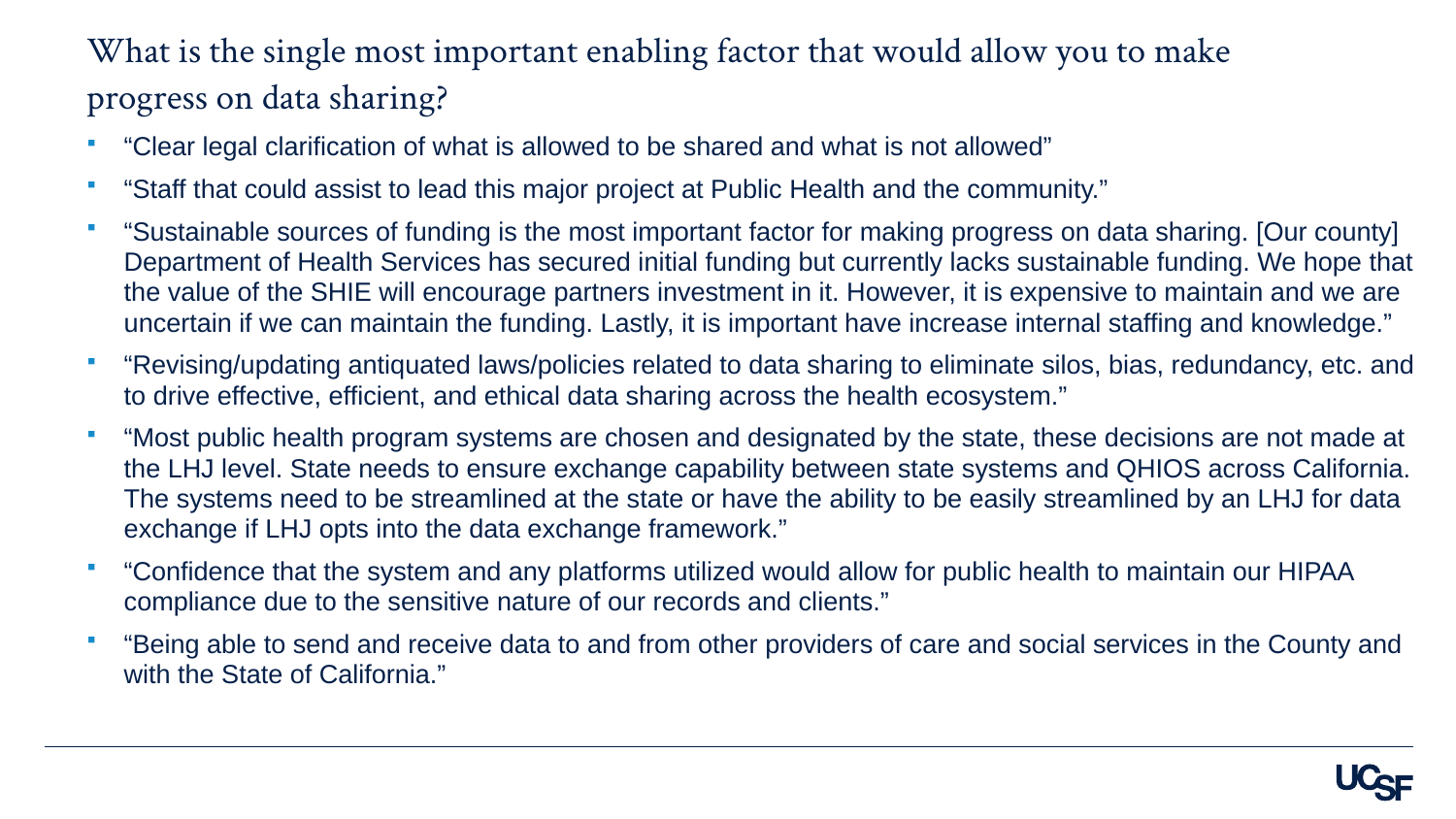

# What is the single most important enabling factor that would allow you to make progress on data sharing?
“Clear legal clarification of what is allowed to be shared and what is not allowed”
“Staff that could assist to lead this major project at Public Health and the community.”
“Sustainable sources of funding is the most important factor for making progress on data sharing. [Our county] Department of Health Services has secured initial funding but currently lacks sustainable funding. We hope that the value of the SHIE will encourage partners investment in it. However, it is expensive to maintain and we are uncertain if we can maintain the funding. Lastly, it is important have increase internal staffing and knowledge.”
“Revising/updating antiquated laws/policies related to data sharing to eliminate silos, bias, redundancy, etc. and to drive effective, efficient, and ethical data sharing across the health ecosystem.”
“Most public health program systems are chosen and designated by the state, these decisions are not made at the LHJ level. State needs to ensure exchange capability between state systems and QHIOS across California. The systems need to be streamlined at the state or have the ability to be easily streamlined by an LHJ for data exchange if LHJ opts into the data exchange framework.”
“Confidence that the system and any platforms utilized would allow for public health to maintain our HIPAA compliance due to the sensitive nature of our records and clients.”
“Being able to send and receive data to and from other providers of care and social services in the County and with the State of California.”